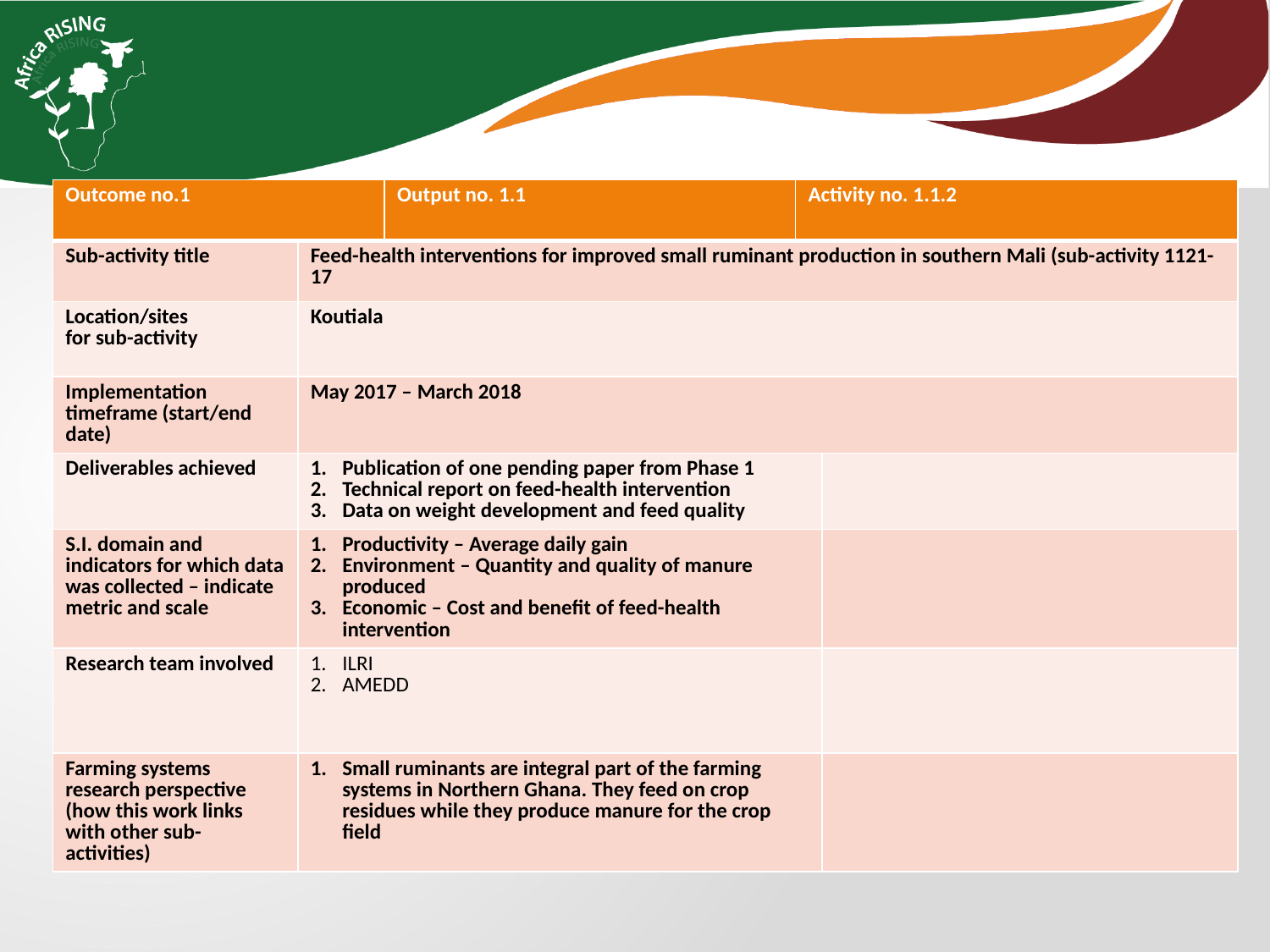

| Outcome no.1 |  | Output no. 1.1 | Activity no. 1.1.2 |  |
| --- | --- | --- | --- | --- |
| Sub-activity title | Feed-health interventions for improved small ruminant production in southern Mali (sub-activity 1121-17 |  |  |  |
| Location/sites for sub-activity | Koutiala |  |  |  |
| Implementation timeframe (start/end date) | May 2017 – March 2018 |  |  |  |
| Deliverables achieved | Publication of one pending paper from Phase 1 Technical report on feed-health intervention Data on weight development and feed quality |  |  |  |
| S.I. domain and indicators for which data was collected – indicate metric and scale | Productivity – Average daily gain Environment – Quantity and quality of manure produced Economic – Cost and benefit of feed-health intervention |  |  |  |
| Research team involved | ILRI AMEDD |  |  |  |
| Farming systems research perspective (how this work links with other sub-activities) | Small ruminants are integral part of the farming systems in Northern Ghana. They feed on crop residues while they produce manure for the crop field |  |  |  |